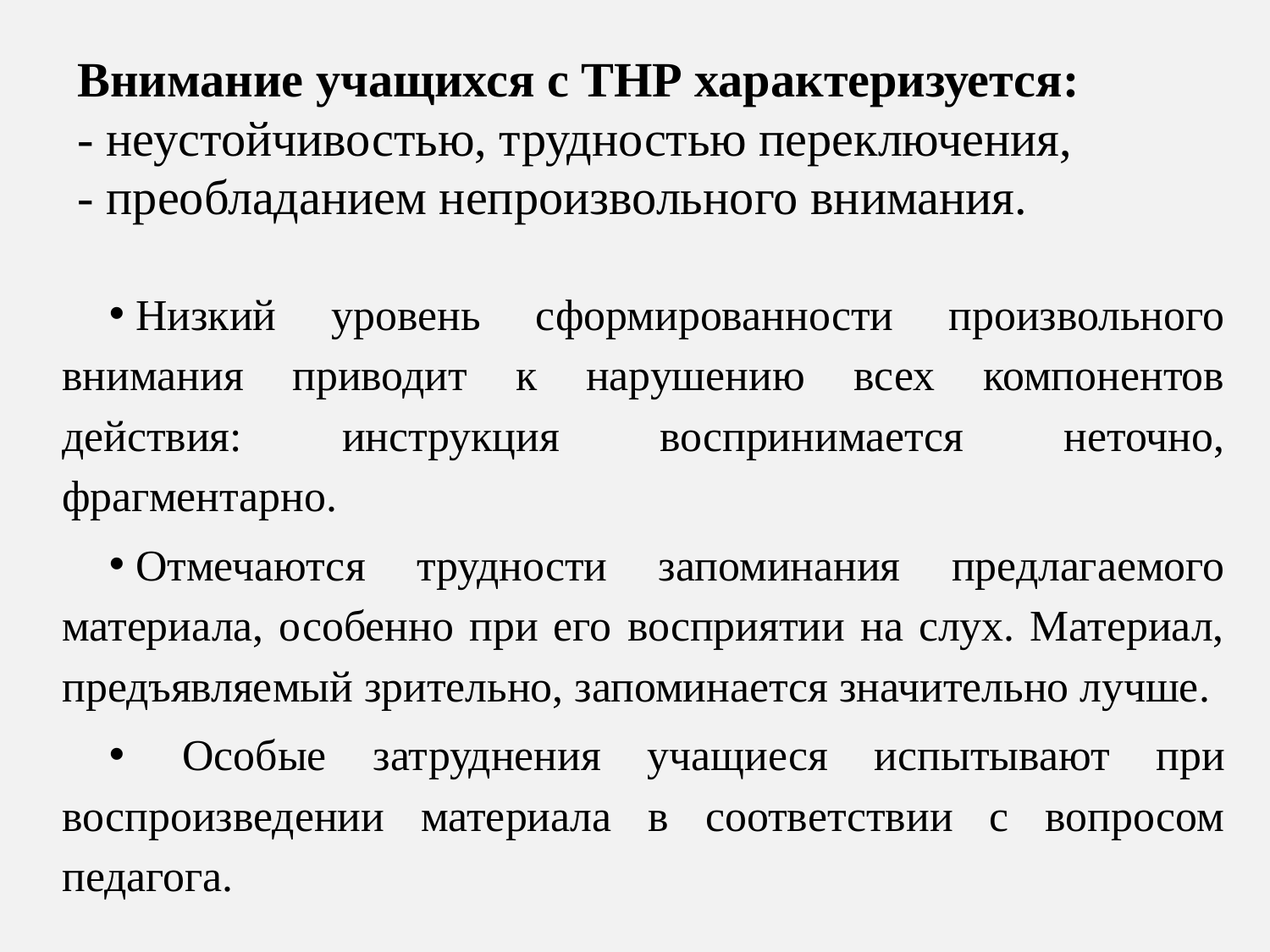

# Внимание учащихся с ТНР характеризуется: - неустойчивостью, трудностью переключения, - преобладанием непроизвольного внимания.
Низкий уровень сформированности произвольного внимания приводит к нарушению всех компонентов действия: инструкция воспринимается неточно, фрагментарно.
Отмечаются трудности запоминания предлагаемого материала, особенно при его восприятии на слух. Материал, предъявляемый зрительно, запоминается значительно лучше.
 Особые затруднения учащиеся испытывают при воспроизведении материала в соответствии с вопросом педагога.